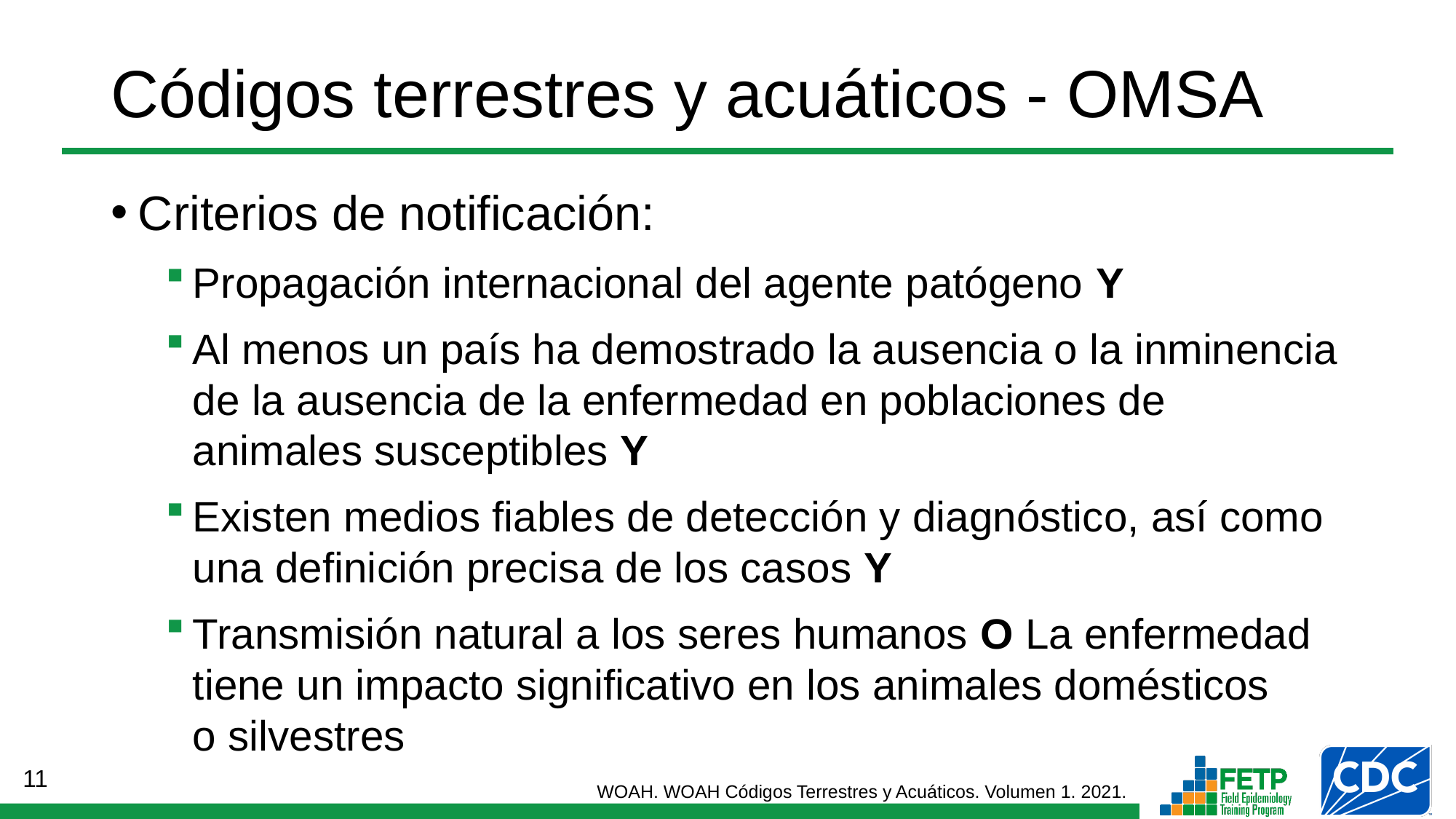

# Códigos terrestres y acuáticos - OMSA
Criterios de notificación:
Propagación internacional del agente patógeno Y
Al menos un país ha demostrado la ausencia o la inminencia de la ausencia de la enfermedad en poblaciones de animales susceptibles Y
Existen medios fiables de detección y diagnóstico, así como una definición precisa de los casos Y
Transmisión natural a los seres humanos O La enfermedad tiene un impacto significativo en los animales domésticos
o silvestres

WOAH. WOAH Códigos Terrestres y Acuáticos. Volumen 1. 2021.